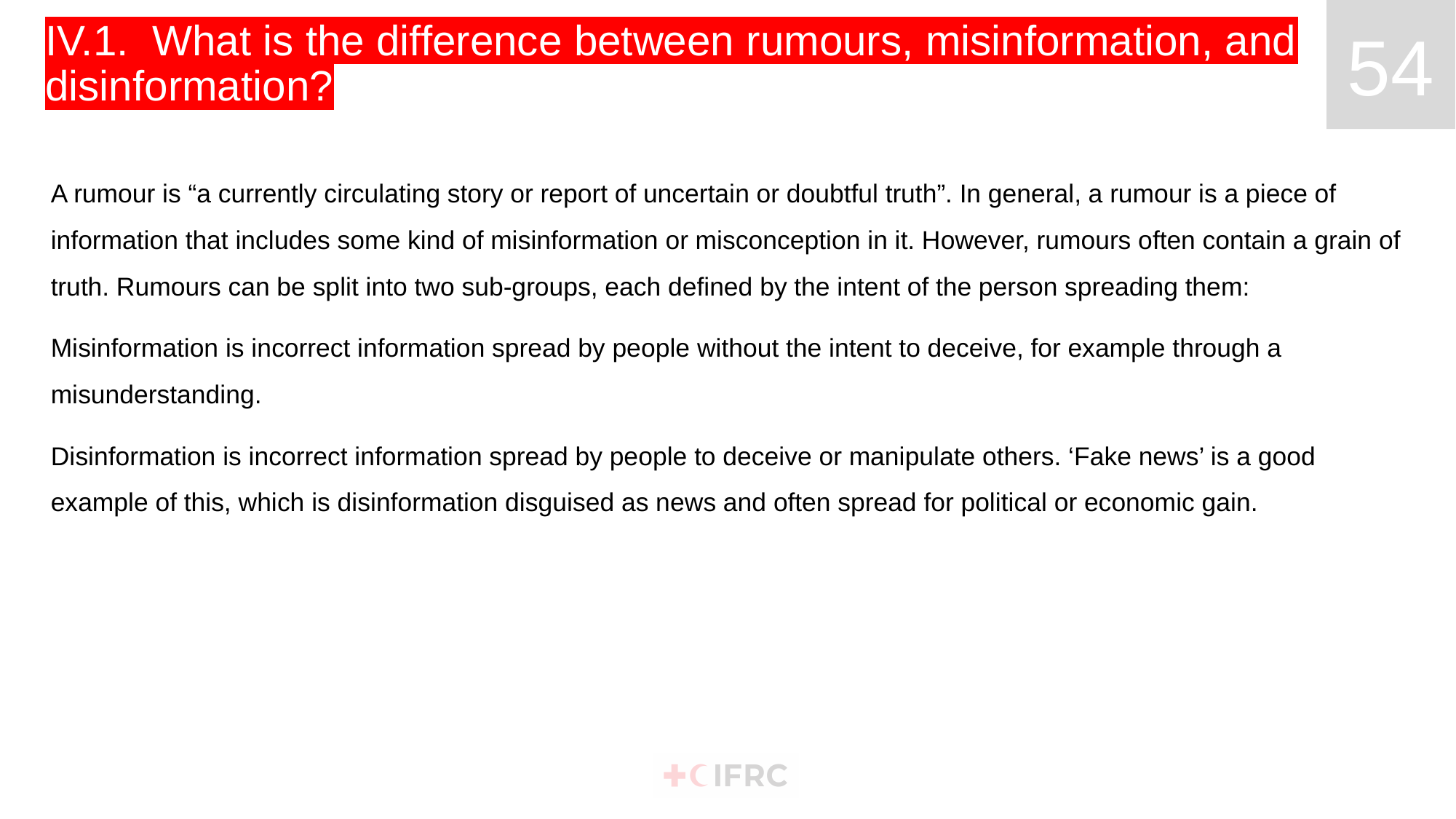

# IV.1.  What is the difference between rumours, misinformation, and disinformation?
A rumour is “a currently circulating story or report of uncertain or doubtful truth”. In general, a rumour is a piece of information that includes some kind of misinformation or misconception in it. However, rumours often contain a grain of truth. Rumours can be split into two sub-groups, each defined by the intent of the person spreading them:
Misinformation is incorrect information spread by people without the intent to deceive, for example through a misunderstanding.
Disinformation is incorrect information spread by people to deceive or manipulate others. ‘Fake news’ is a good example of this, which is disinformation disguised as news and often spread for political or economic gain.